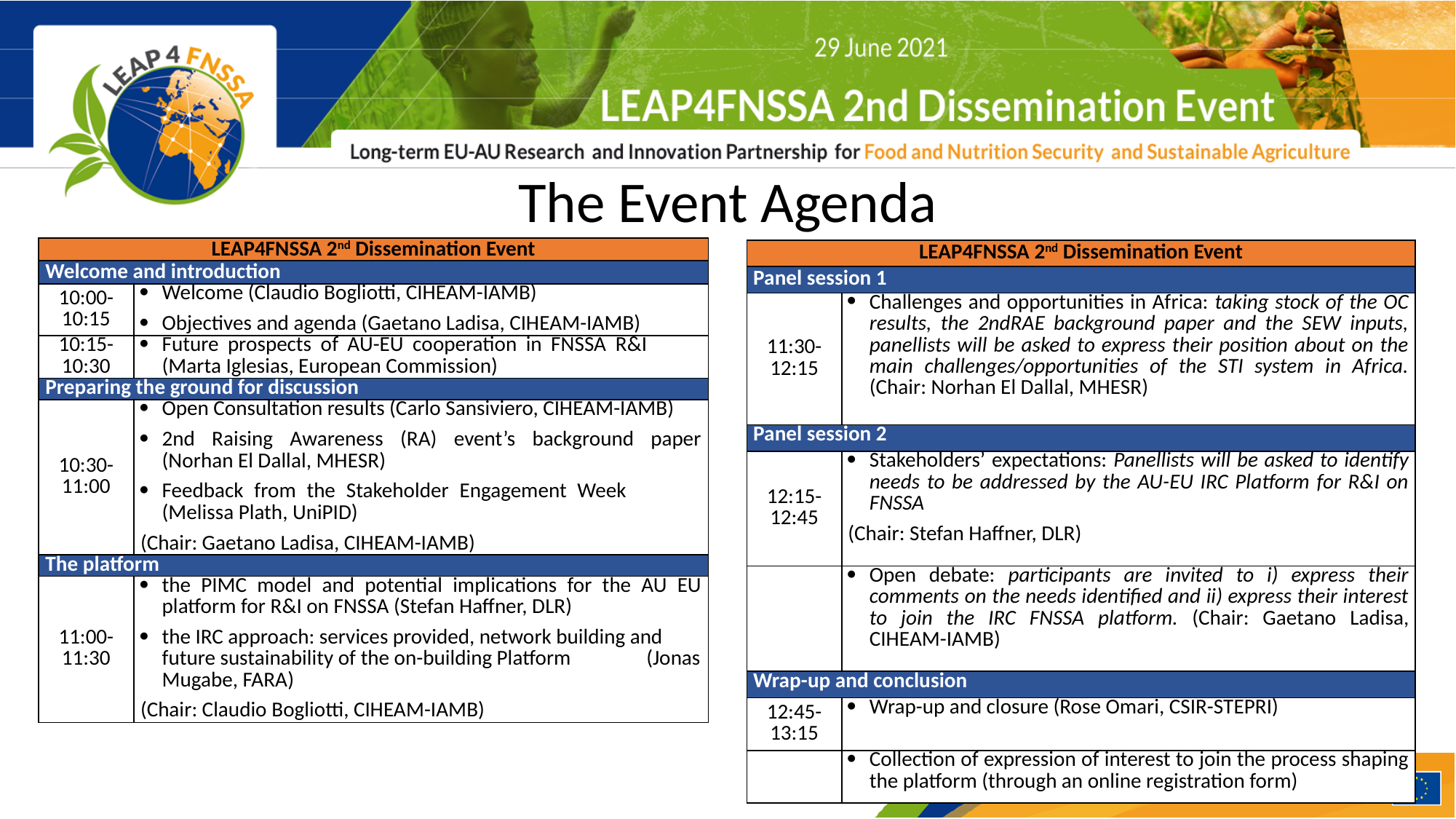

# The Event Agenda
| LEAP4FNSSA 2nd Dissemination Event |  |
| --- | --- |
| Welcome and introduction |  |
| 10:00-10:15 | Welcome (Claudio Bogliotti, CIHEAM-IAMB) Objectives and agenda (Gaetano Ladisa, CIHEAM-IAMB) |
| 10:15-10:30 | Future prospects of AU-EU cooperation in FNSSA R&I (Marta Iglesias, European Commission) |
| Preparing the ground for discussion |  |
| 10:30-11:00 | Open Consultation results (Carlo Sansiviero, CIHEAM-IAMB) 2nd Raising Awareness (RA) event’s background paper (Norhan El Dallal, MHESR) Feedback from the Stakeholder Engagement Week (Melissa Plath, UniPID) (Chair: Gaetano Ladisa, CIHEAM-IAMB) |
| The platform |  |
| 11:00-11:30 | the PIMC model and potential implications for the AU EU platform for R&I on FNSSA (Stefan Haffner, DLR) the IRC approach: services provided, network building and future sustainability of the on-building Platform (Jonas Mugabe, FARA) (Chair: Claudio Bogliotti, CIHEAM-IAMB) |
| LEAP4FNSSA 2nd Dissemination Event |  |
| --- | --- |
| Panel session 1 |  |
| 11:30-12:15 | Challenges and opportunities in Africa: taking stock of the OC results, the 2ndRAE background paper and the SEW inputs, panellists will be asked to express their position about on the main challenges/opportunities of the STI system in Africa. (Chair: Norhan El Dallal, MHESR) |
| Panel session 2 |  |
| 12:15-12:45 | Stakeholders’ expectations: Panellists will be asked to identify needs to be addressed by the AU-EU IRC Platform for R&I on FNSSA (Chair: Stefan Haffner, DLR) |
|  | Open debate: participants are invited to i) express their comments on the needs identified and ii) express their interest to join the IRC FNSSA platform. (Chair: Gaetano Ladisa, CIHEAM-IAMB) |
| Wrap-up and conclusion |  |
| 12:45-13:15 | Wrap-up and closure (Rose Omari, CSIR-STEPRI) |
|  | Collection of expression of interest to join the process shaping the platform (through an online registration form) |